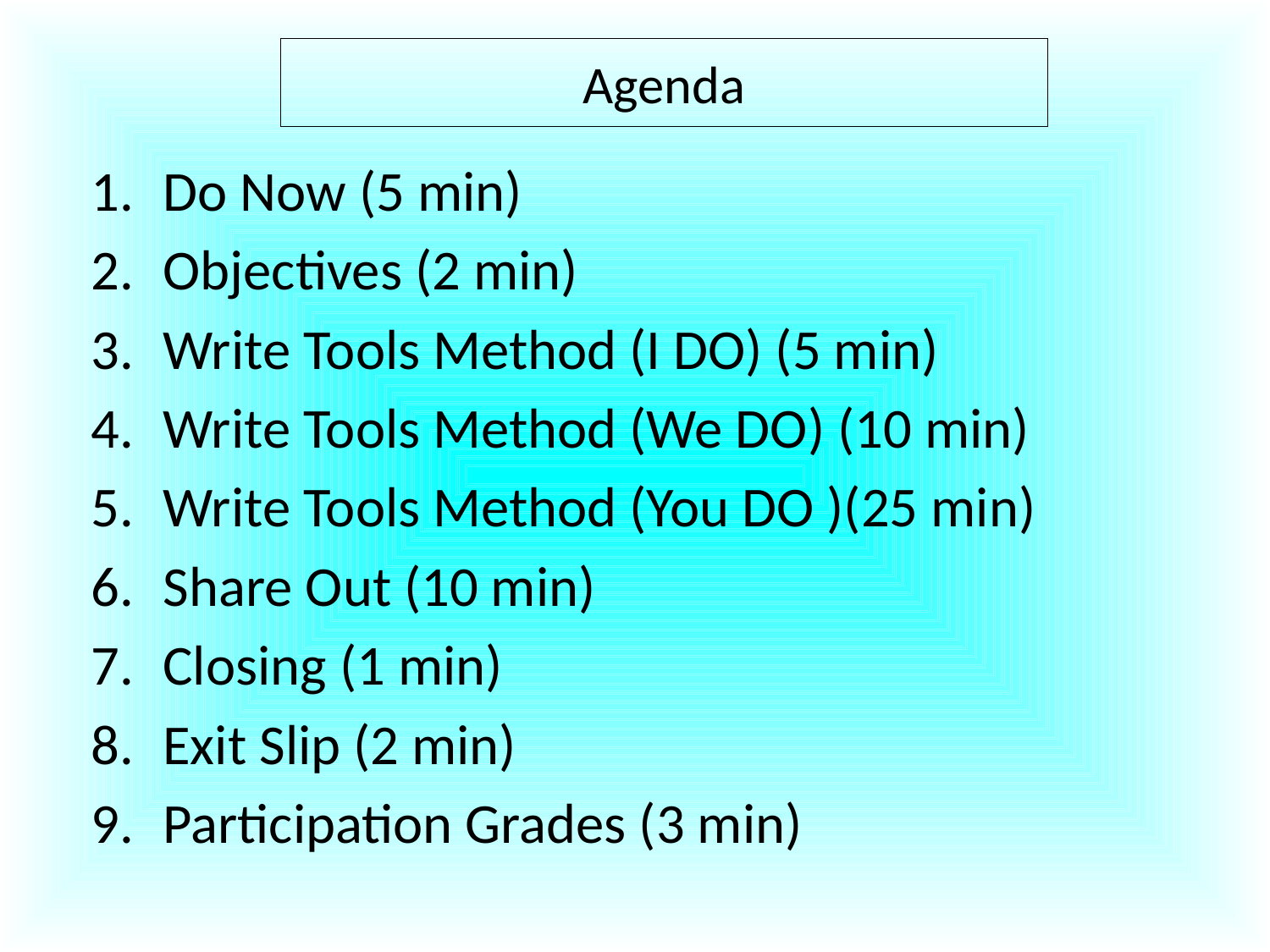

Agenda
Do Now (5 min)
Objectives (2 min)
Write Tools Method (I DO) (5 min)
Write Tools Method (We DO) (10 min)
Write Tools Method (You DO )(25 min)
Share Out (10 min)
Closing (1 min)
Exit Slip (2 min)
Participation Grades (3 min)